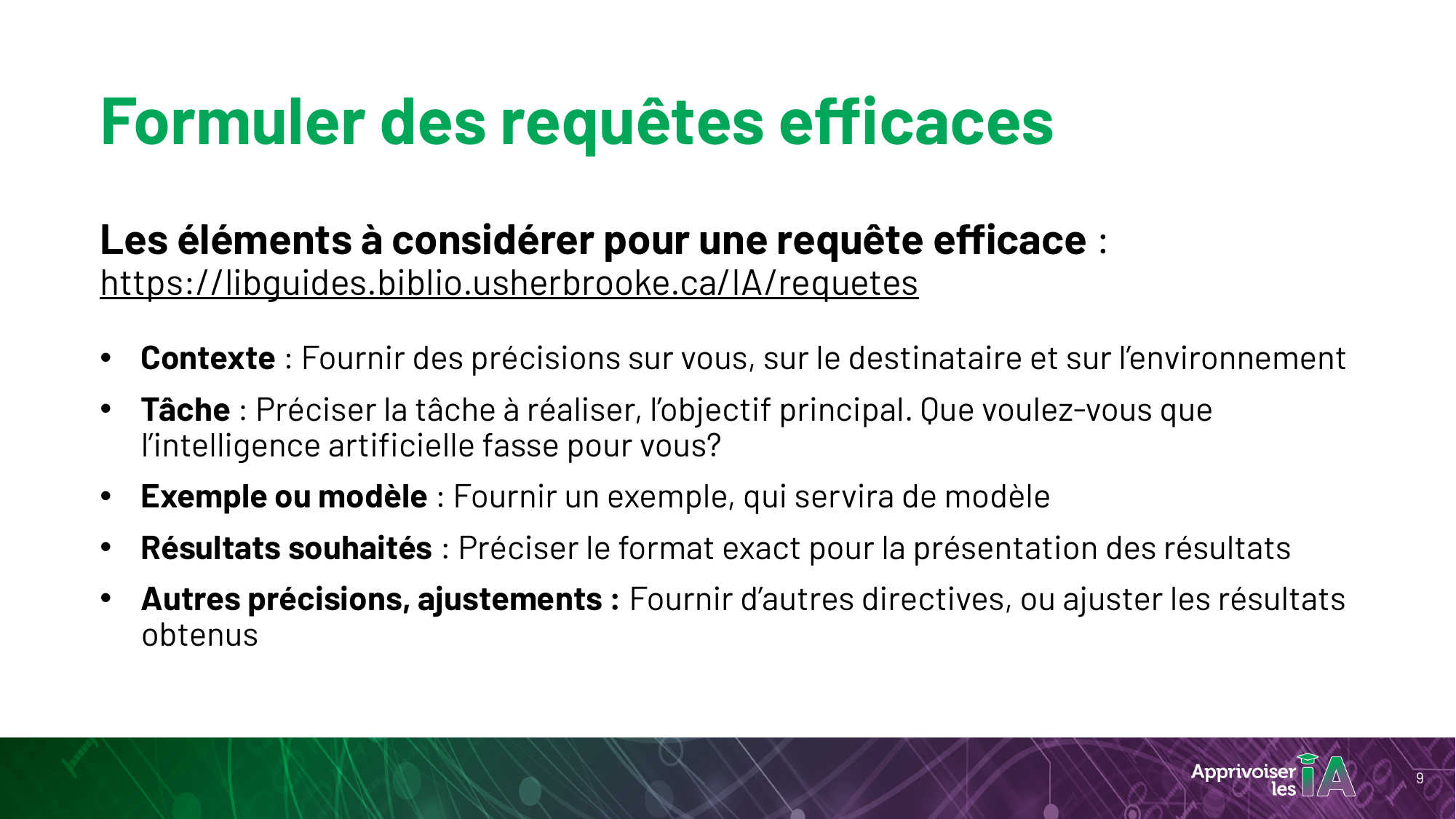

# Formuler des requêtes efficaces
Les éléments à considérer pour une requête efficace :
https://libguides.biblio.usherbrooke.ca/IA/requetes
Contexte : Fournir des précisions sur vous, sur le destinataire et sur l’environnement
Tâche : Préciser la tâche à réaliser, l’objectif principal. Que voulez-vous que l’intelligence artificielle fasse pour vous?
Exemple ou modèle : Fournir un exemple, qui servira de modèle
Résultats souhaités : Préciser le format exact pour la présentation des résultats
Autres précisions, ajustements : Fournir d’autres directives, ou ajuster les résultats obtenus
9